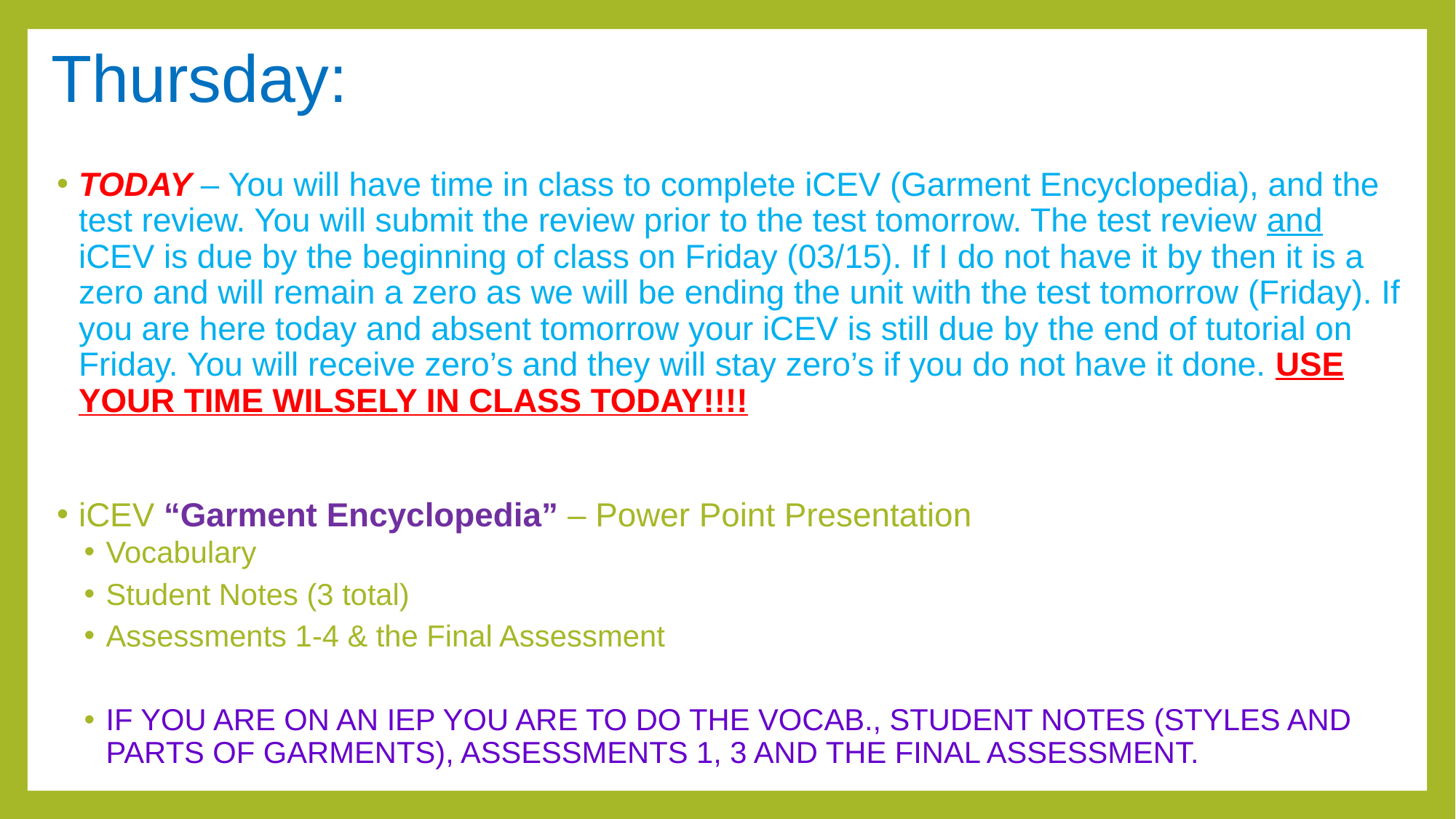

# Thursday:
TODAY – You will have time in class to complete iCEV (Garment Encyclopedia), and the test review. You will submit the review prior to the test tomorrow. The test review and iCEV is due by the beginning of class on Friday (03/15). If I do not have it by then it is a zero and will remain a zero as we will be ending the unit with the test tomorrow (Friday). If you are here today and absent tomorrow your iCEV is still due by the end of tutorial on Friday. You will receive zero’s and they will stay zero’s if you do not have it done. USE YOUR TIME WILSELY IN CLASS TODAY!!!!

iCEV “Garment Encyclopedia” – Power Point Presentation
Vocabulary
Student Notes (3 total)
Assessments 1-4 & the Final Assessment

IF YOU ARE ON AN IEP YOU ARE TO DO THE VOCAB., STUDENT NOTES (STYLES AND PARTS OF GARMENTS), ASSESSMENTS 1, 3 AND THE FINAL ASSESSMENT.